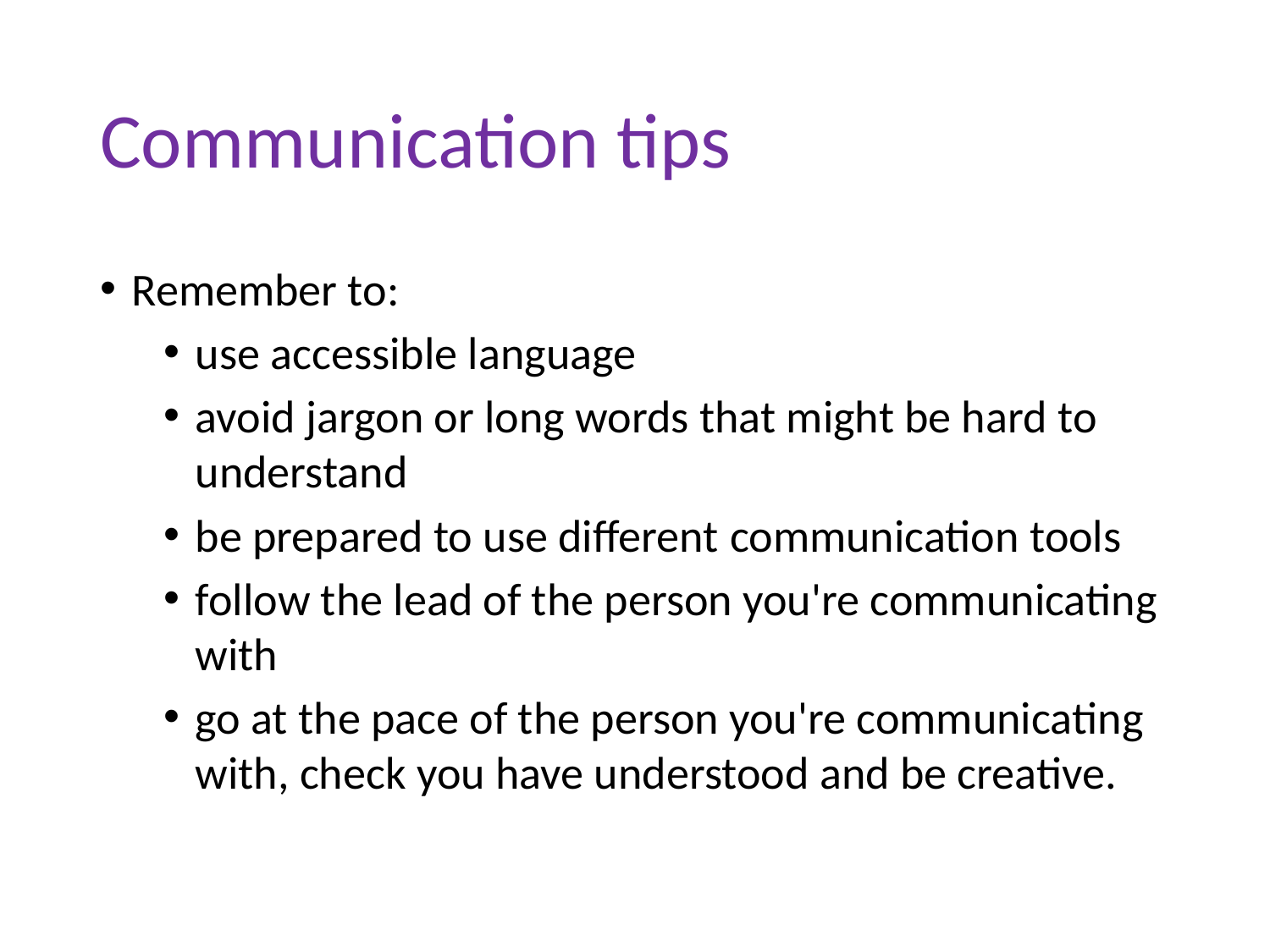

# Communication tips
Remember to:
use accessible language
avoid jargon or long words that might be hard to understand
be prepared to use different communication tools
follow the lead of the person you're communicating with
go at the pace of the person you're communicating with, check you have understood and be creative.